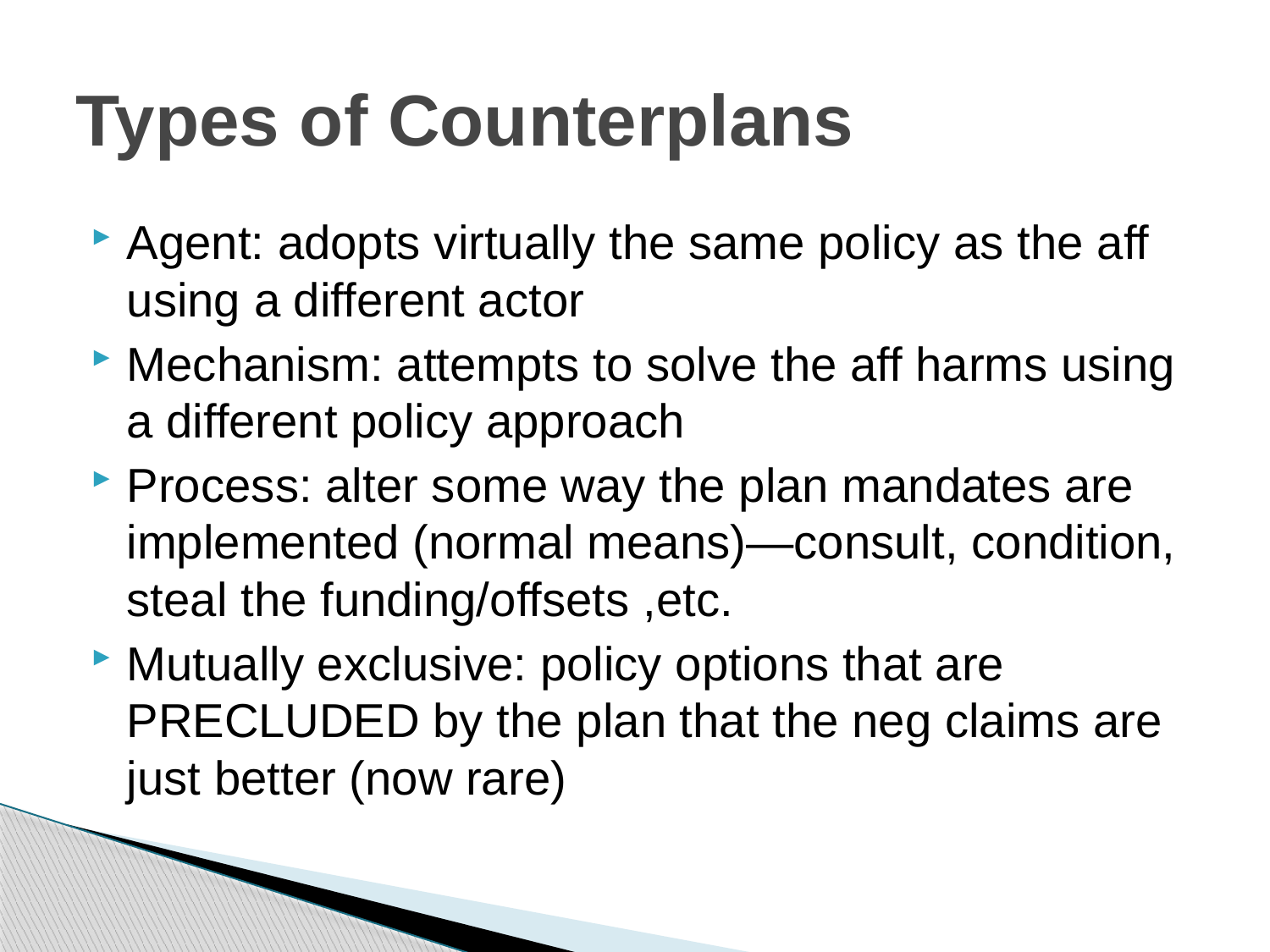

# Types of Counterplans
Agent: adopts virtually the same policy as the aff using a different actor
Mechanism: attempts to solve the aff harms using a different policy approach
Process: alter some way the plan mandates are implemented (normal means)—consult, condition, steal the funding/offsets ,etc.
Mutually exclusive: policy options that are PRECLUDED by the plan that the neg claims are just better (now rare)